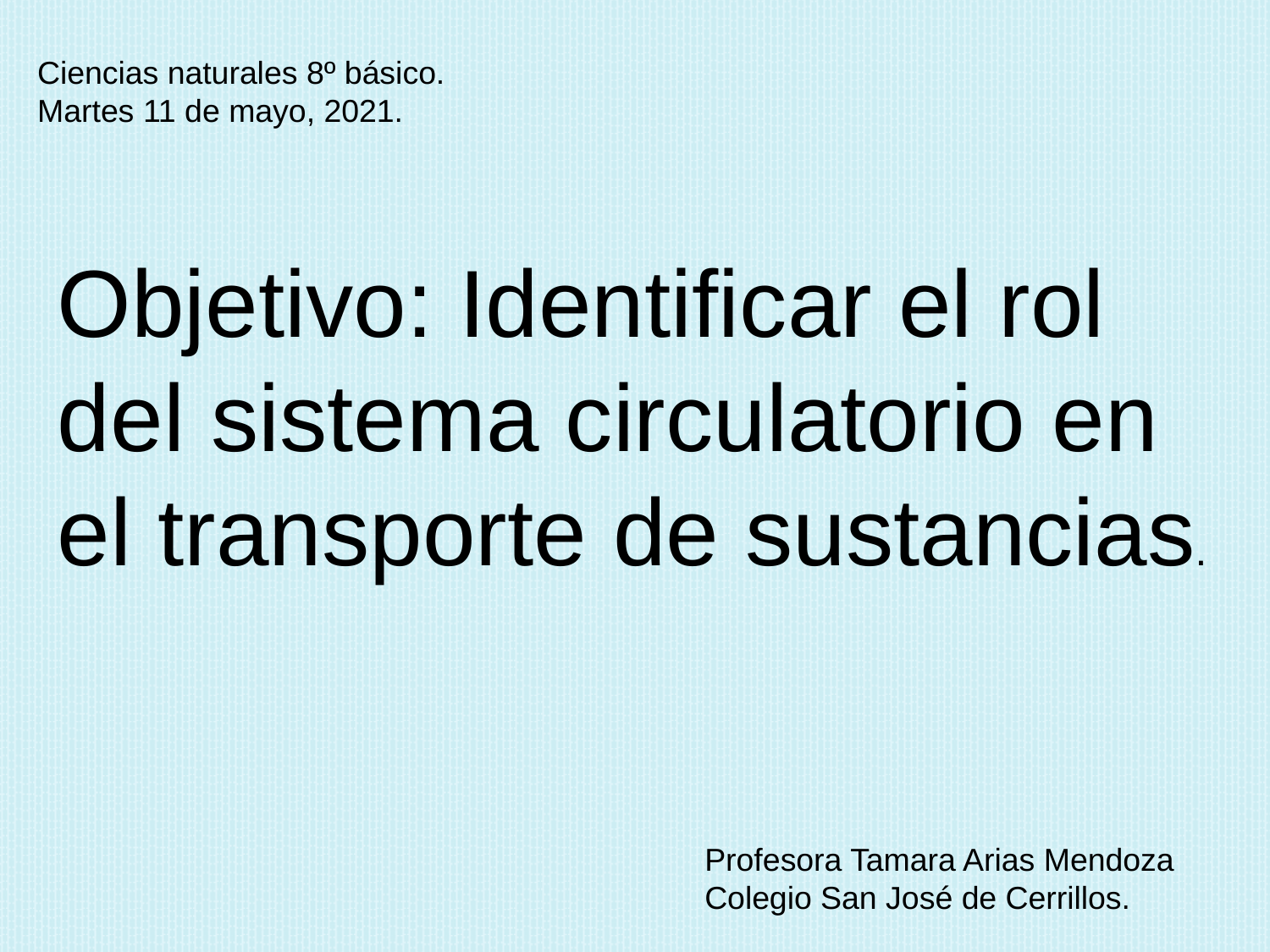

Ciencias naturales 8º básico.
Martes 11 de mayo, 2021.
Objetivo: Identificar el rol del sistema circulatorio en el transporte de sustancias.
Profesora Tamara Arias Mendoza
Colegio San José de Cerrillos.